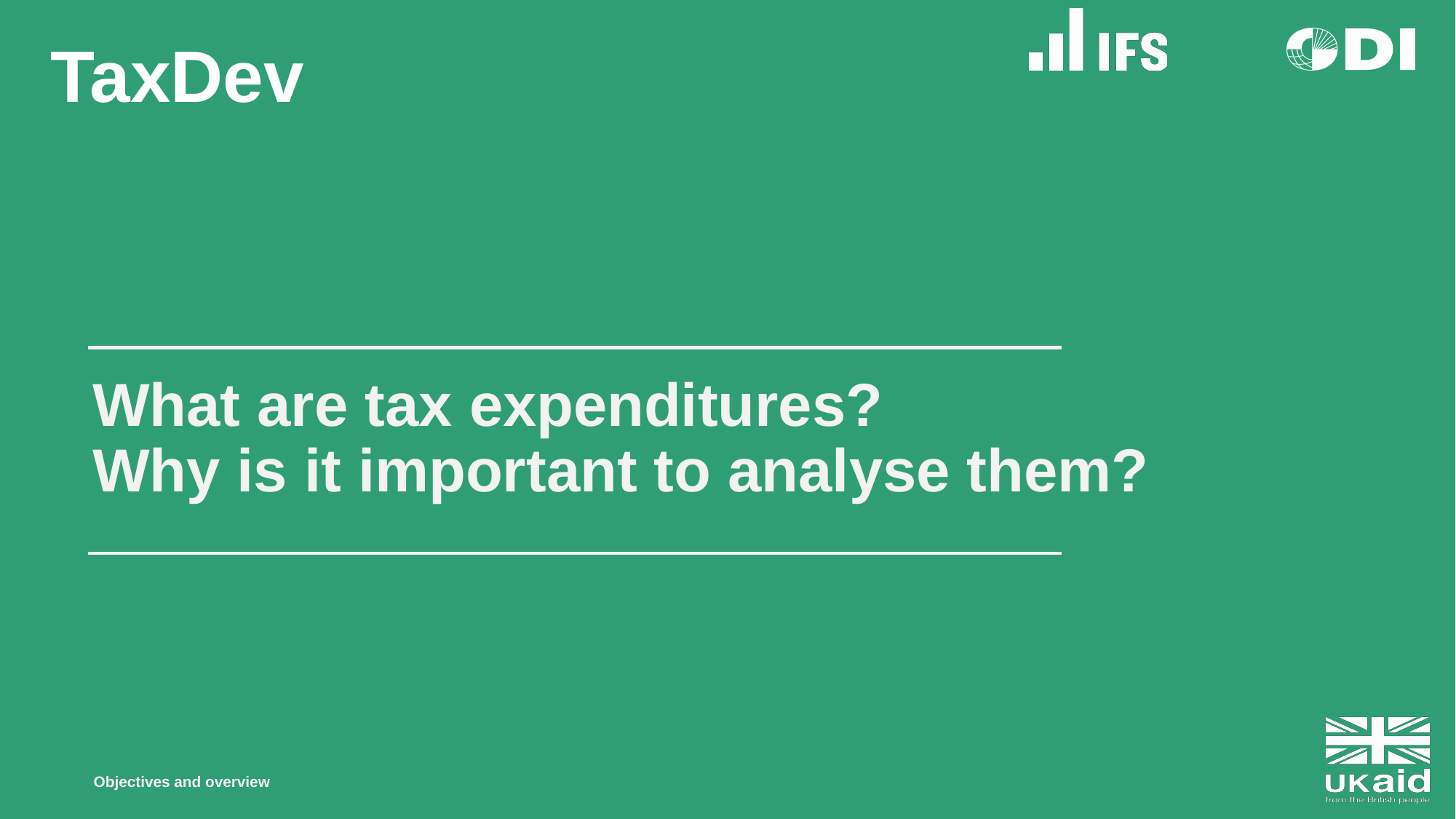

# What are tax expenditures? Why is it important to analyse them?
Objectives and overview